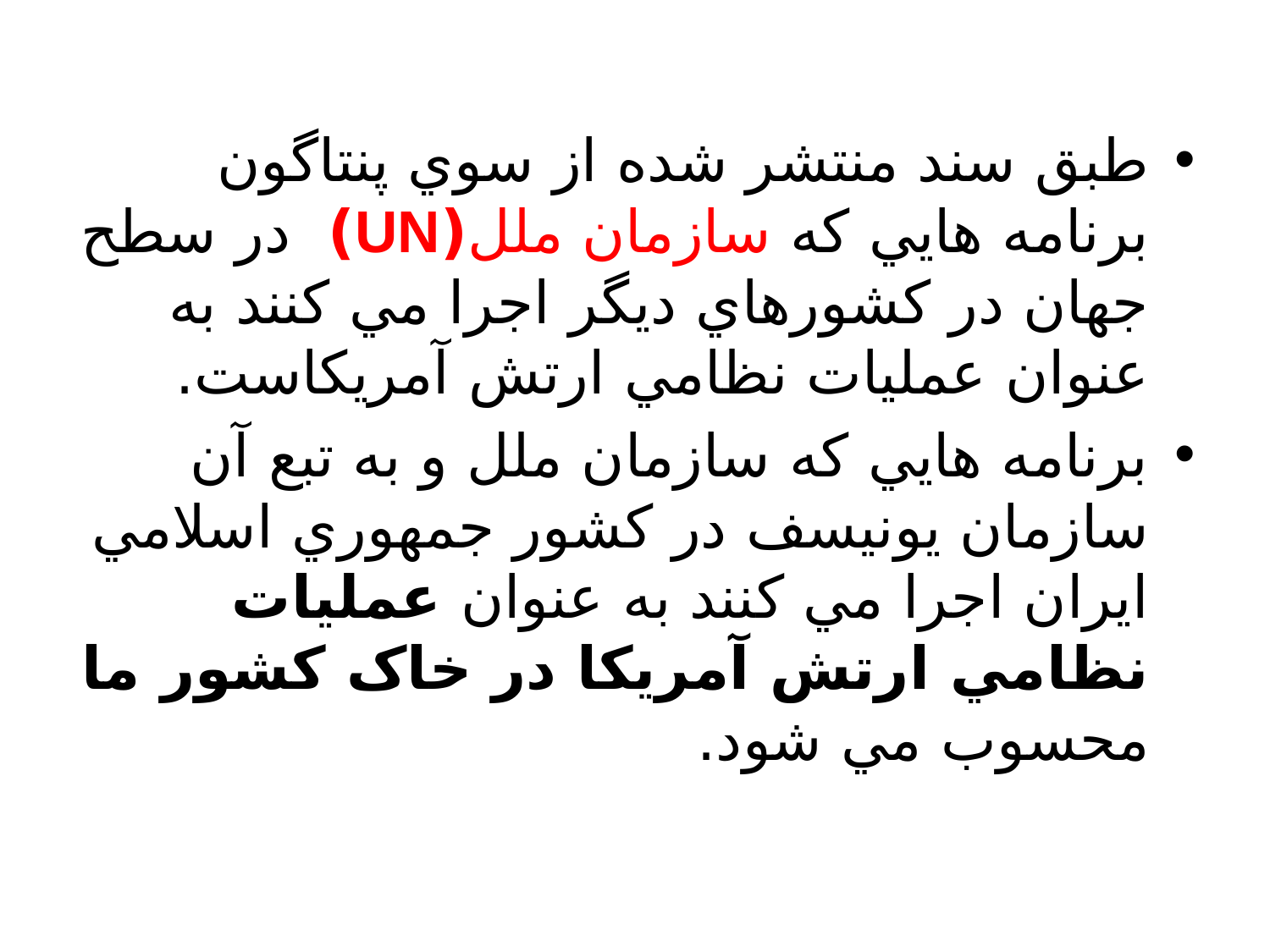

طبق سند منتشر شده از سوي پنتاگون برنامه هايي كه سازمان ملل(UN)  در سطح جهان در كشورهاي ديگر اجرا مي كنند به عنوان عمليات نظامي ارتش آمريكاست.
برنامه هايي که سازمان ملل و به تبع آن سازمان يونيسف در کشور جمهوري اسلامي ايران اجرا مي کنند به عنوان عمليات نظامي ارتش آمريکا در خاک کشور ما محسوب مي شود.